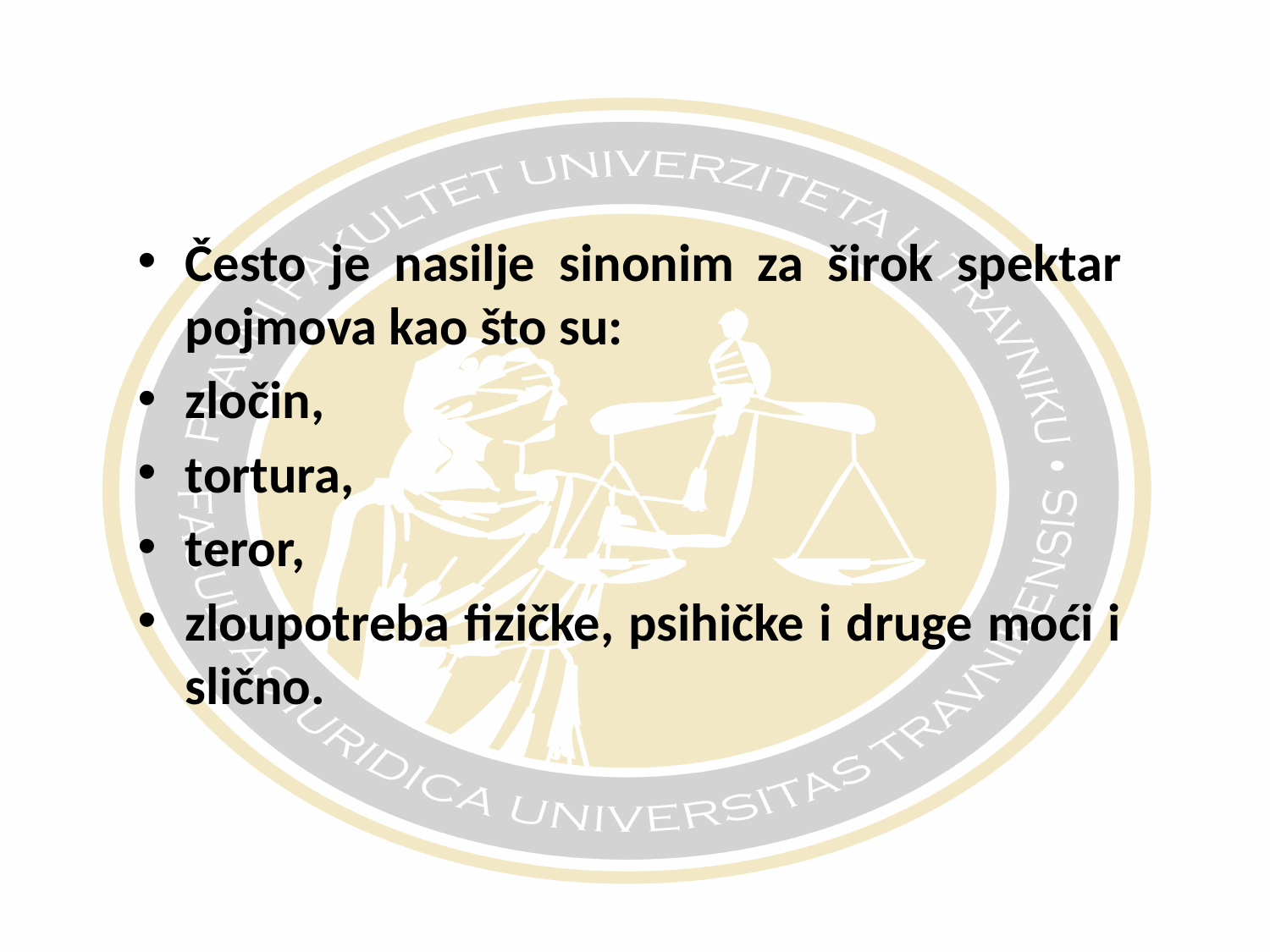

#
Često je nasilje sinonim za širok spektar pojmova kao što su:
zločin,
tortura,
teror,
zloupotreba fizičke, psihičke i druge moći i slično.